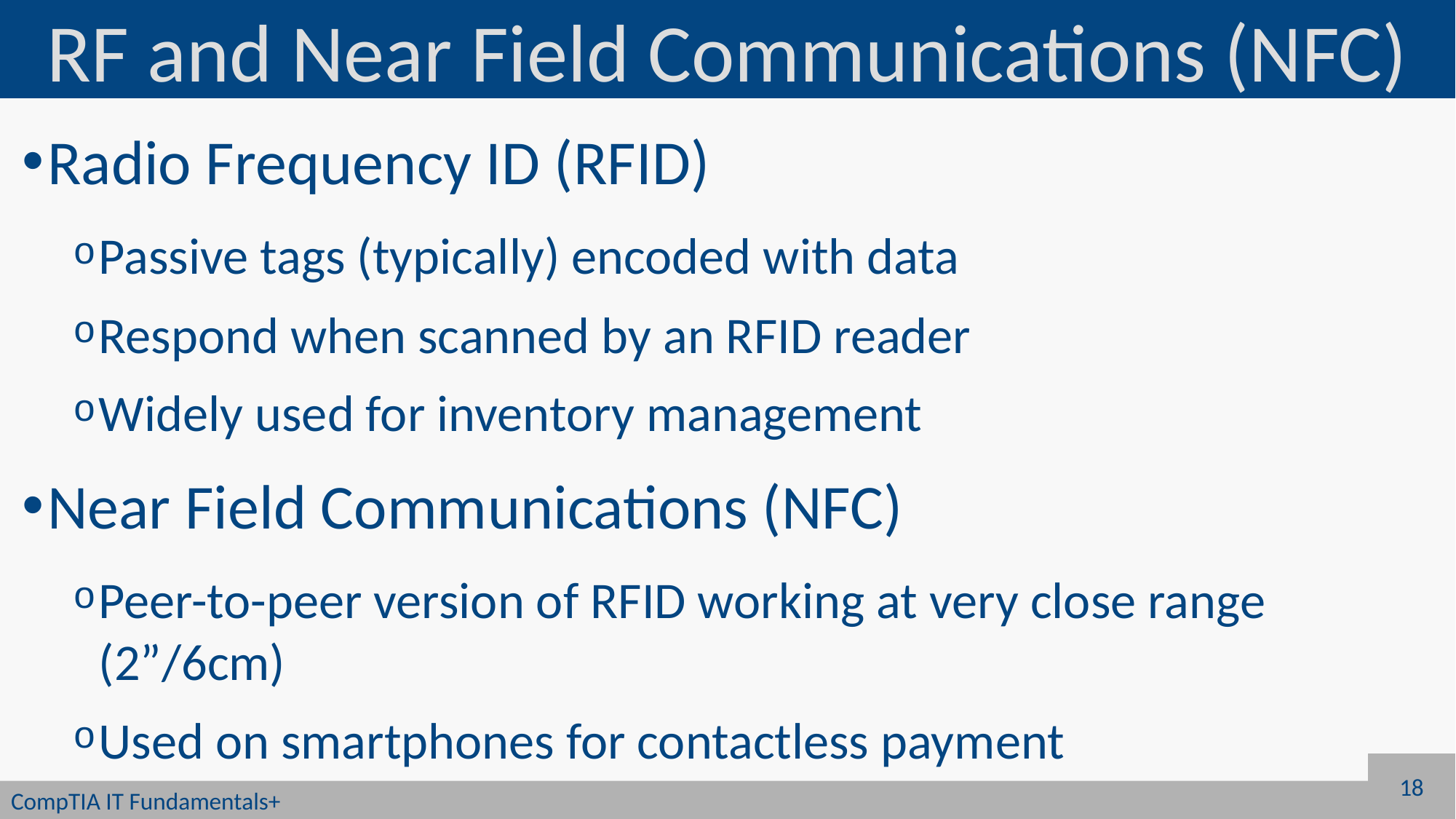

# RF and Near Field Communications (NFC)
Radio Frequency ID (RFID)
Passive tags (typically) encoded with data
Respond when scanned by an RFID reader
Widely used for inventory management
Near Field Communications (NFC)
Peer-to-peer version of RFID working at very close range (2”/6cm)
Used on smartphones for contactless payment
18
CompTIA IT Fundamentals+